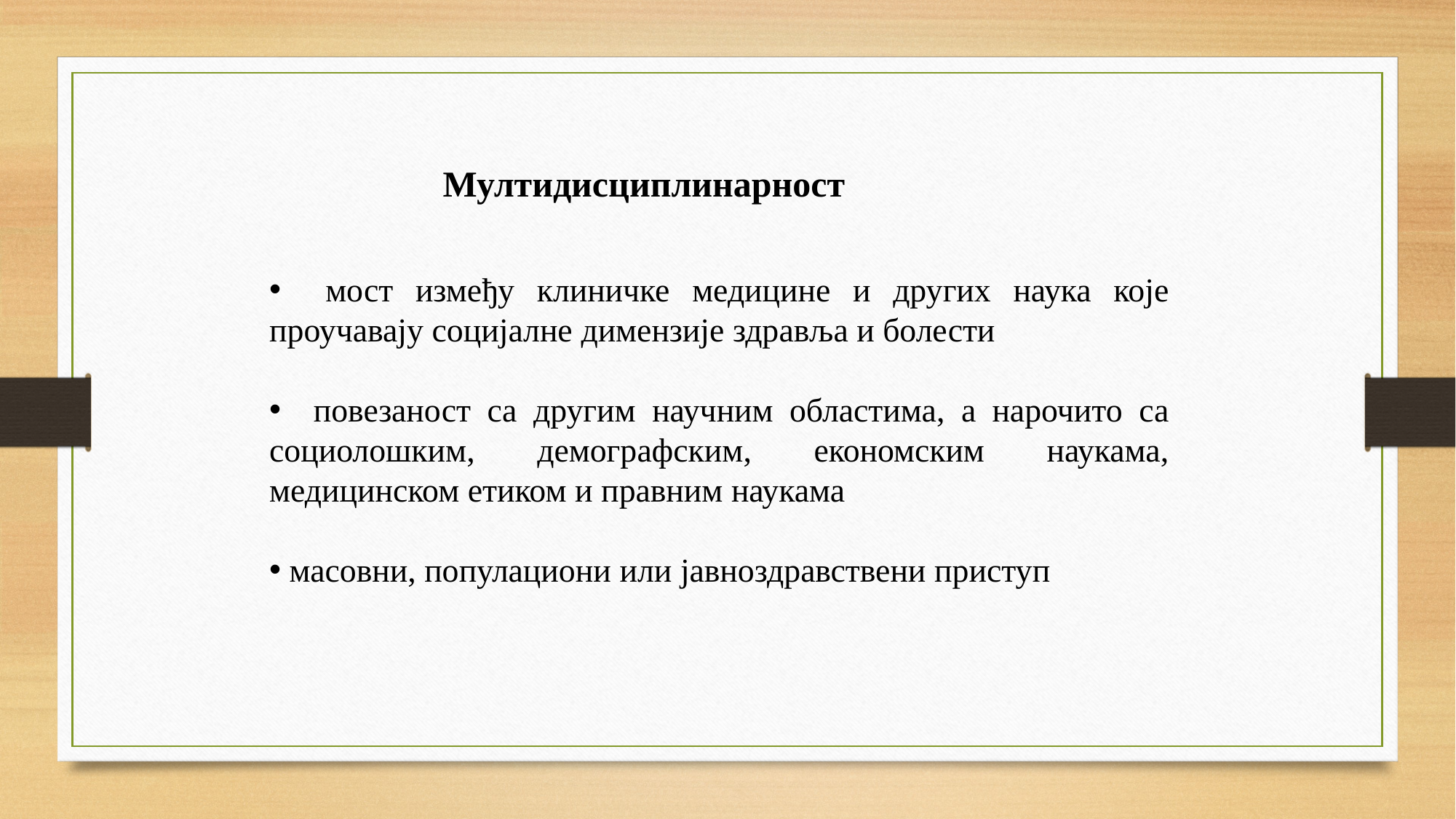

Мултидисциплинарност
  мост између клиничке медицине и других наука које проучавају социјалне димензије здравља и болести

  повезаност са другим научним областима, а нарочито са социолошким, демографским, економским наукама, медицинском етиком и правним наукама

 масовни, популациони или јавноздравствени приступ